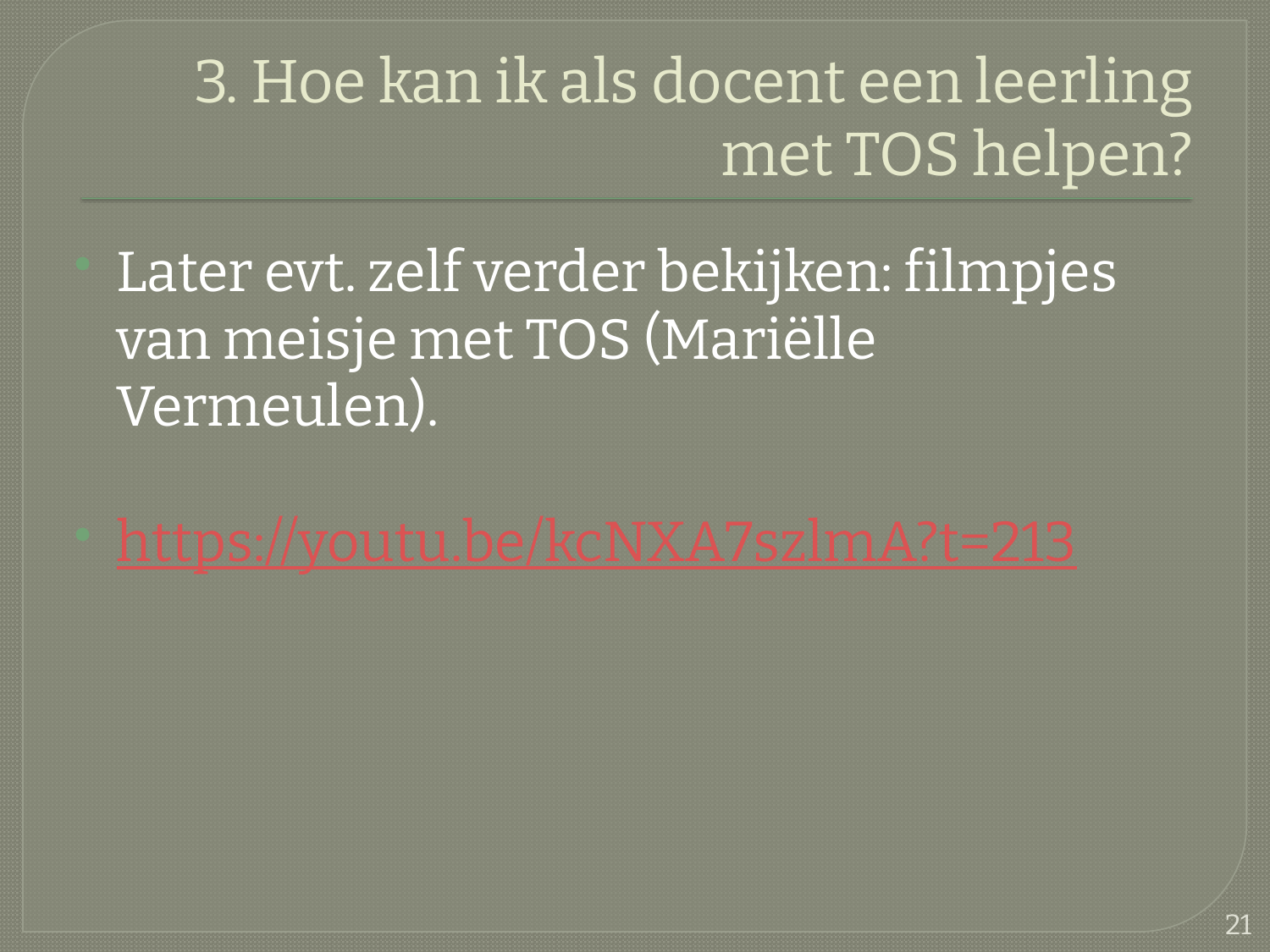

# 3. Hoe kan ik als docent een leerling met TOS helpen?
Later evt. zelf verder bekijken: filmpjes van meisje met TOS (Mariëlle Vermeulen).

https://youtu.be/kcNXA7szlmA?t=213

21